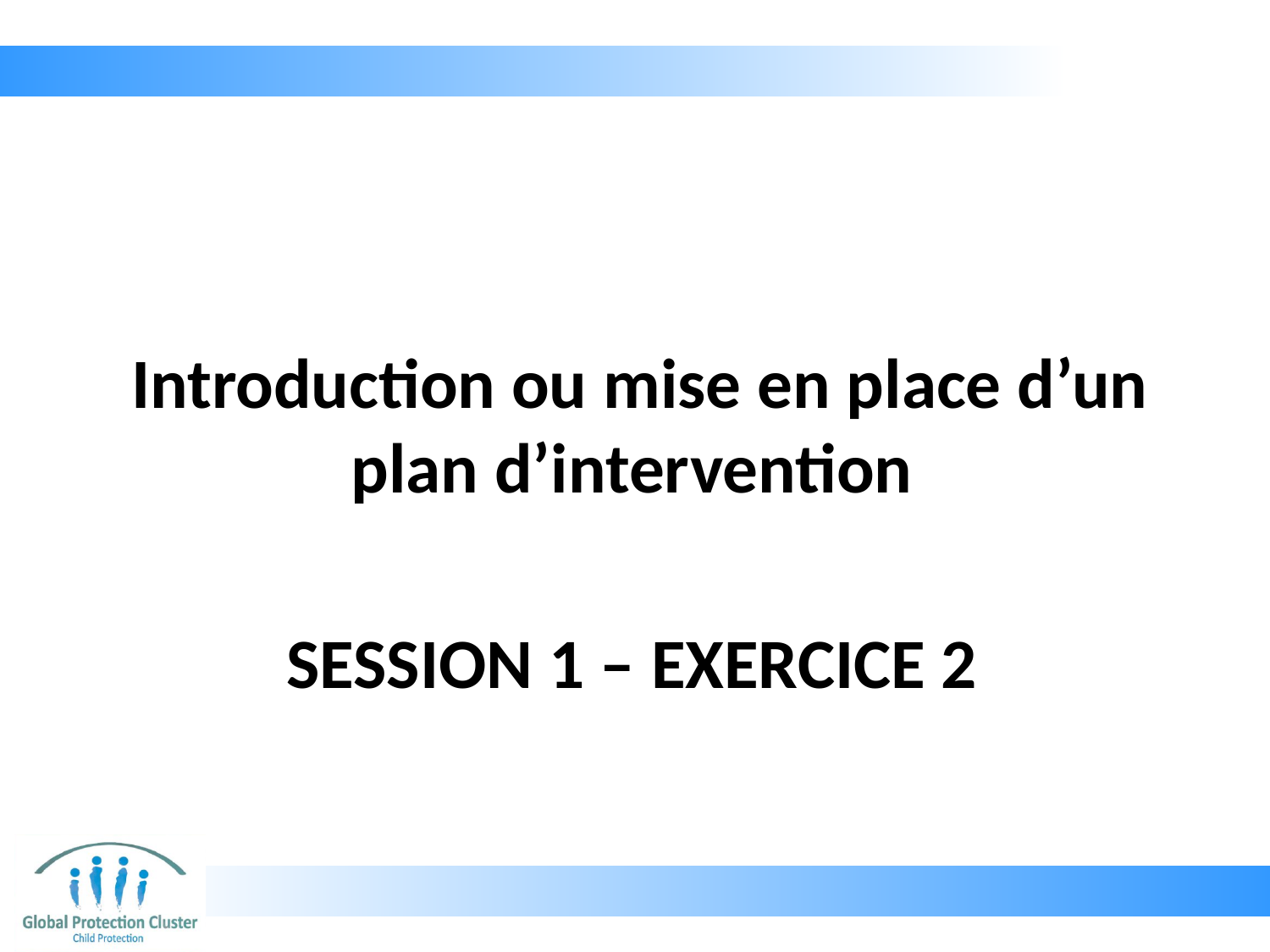

Introduction ou mise en place d’un plan d’intervention

# Session 1 – exercice 2